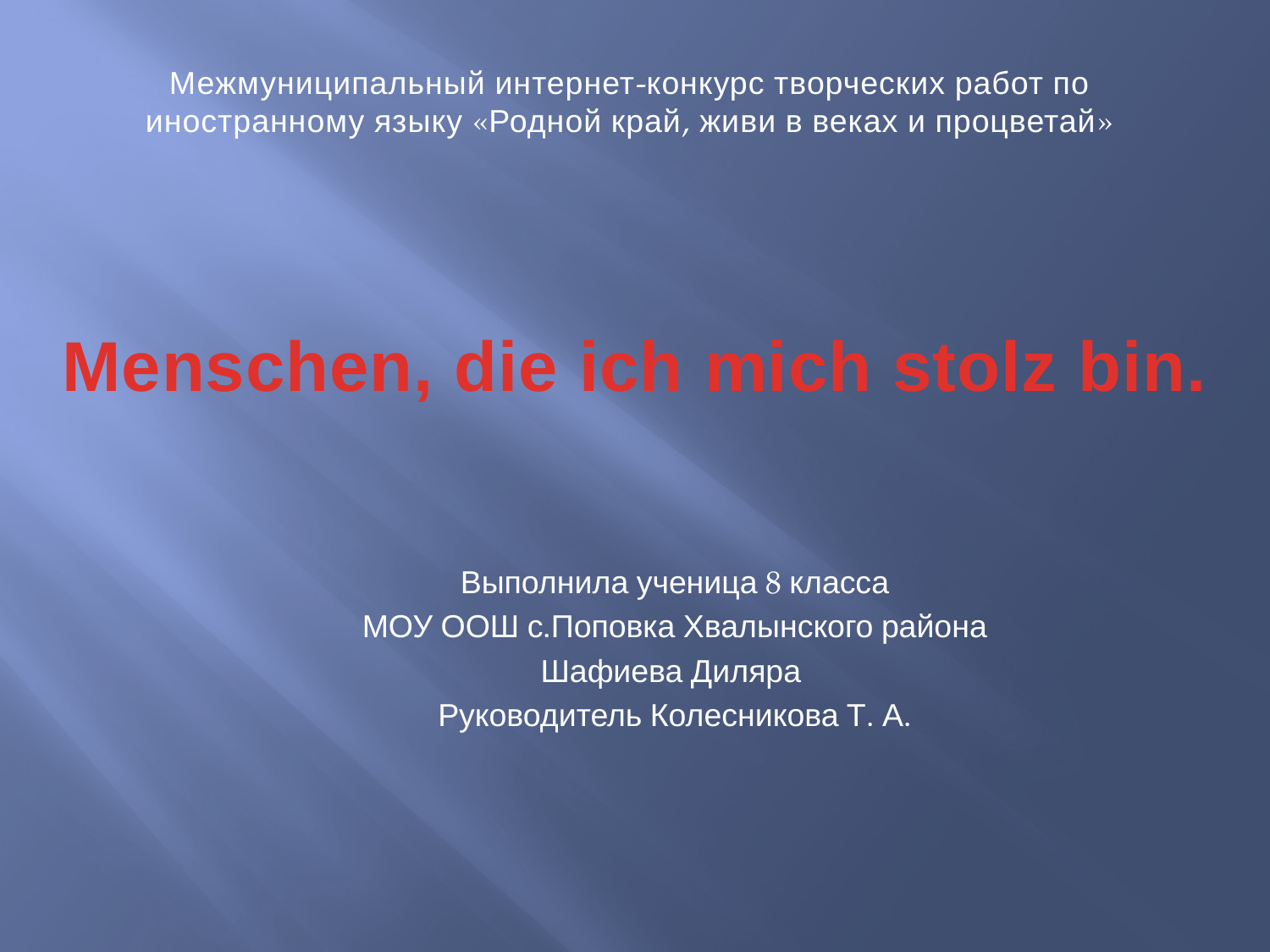

Межмуниципальный интернет-конкурс творческих работ по иностранному языку «Родной край, живи в веках и процветай»
# Menschen, die ich mich stolz bin.
Выполнила ученица 8 класса
МОУ ООШ с.Поповка Хвалынского района
Шафиева Диляра
Руководитель Колесникова Т. А.